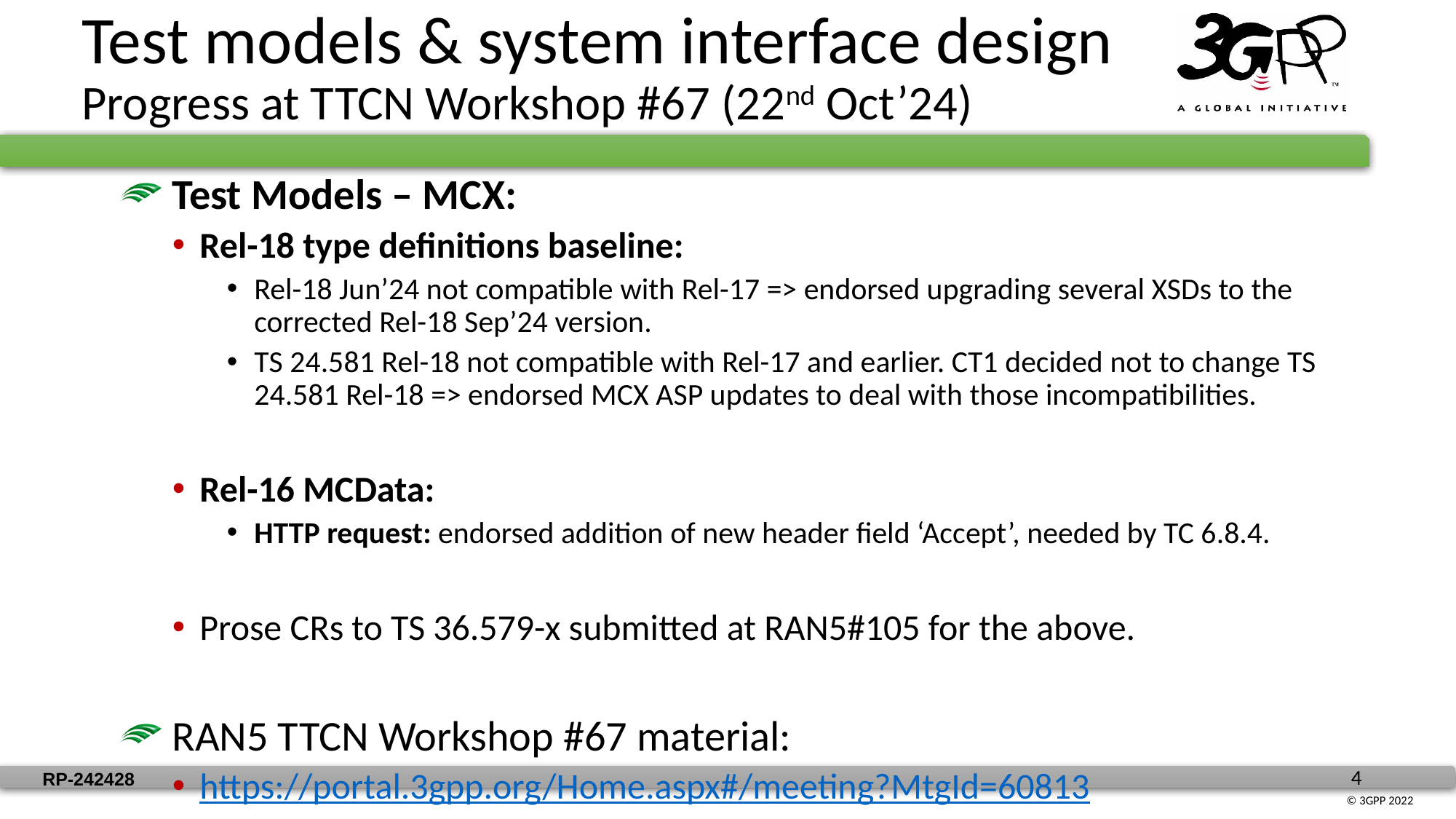

Test models & system interface design
Progress at TTCN Workshop #67 (22nd Oct’24)
 Test Models – MCX:
Rel-18 type definitions baseline:
Rel-18 Jun’24 not compatible with Rel-17 => endorsed upgrading several XSDs to the corrected Rel-18 Sep’24 version.
TS 24.581 Rel-18 not compatible with Rel-17 and earlier. CT1 decided not to change TS 24.581 Rel-18 => endorsed MCX ASP updates to deal with those incompatibilities.

Rel-16 MCData:
HTTP request: endorsed addition of new header field ‘Accept’, needed by TC 6.8.4.

Prose CRs to TS 36.579-x submitted at RAN5#105 for the above.

 RAN5 TTCN Workshop #67 material:
https://portal.3gpp.org/Home.aspx#/meeting?MtgId=60813